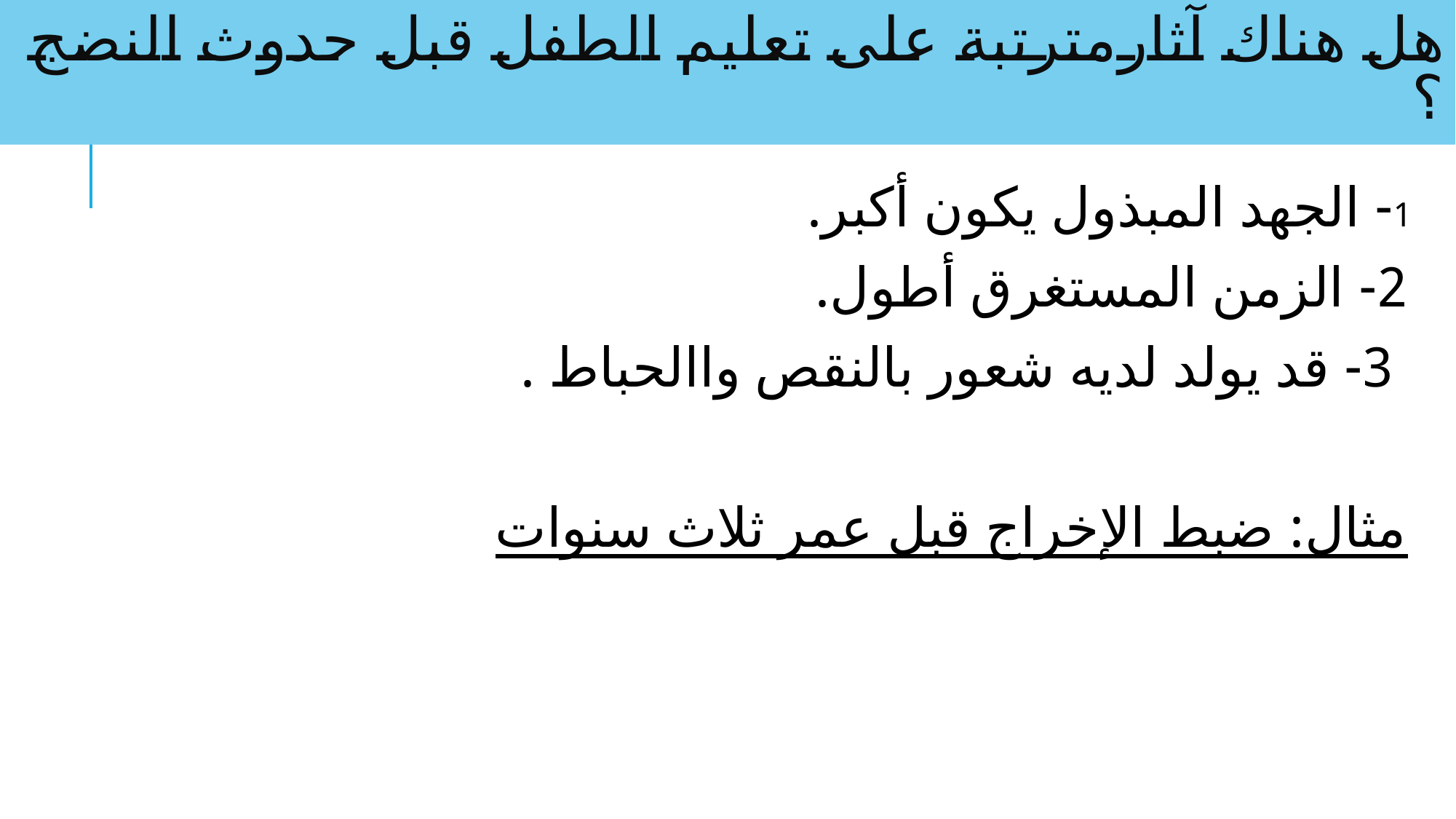

# هل هناك آثارمترتبة على تعليم الطفل قبل حدوث النضج ؟
1- الجهد المبذول يكون أكبر.
2- الزمن المستغرق أطول.
 3- قد يولد لديه شعور بالنقص واالحباط .

مثال: ضبط الإخراج قبل عمر ثلاث سنوات